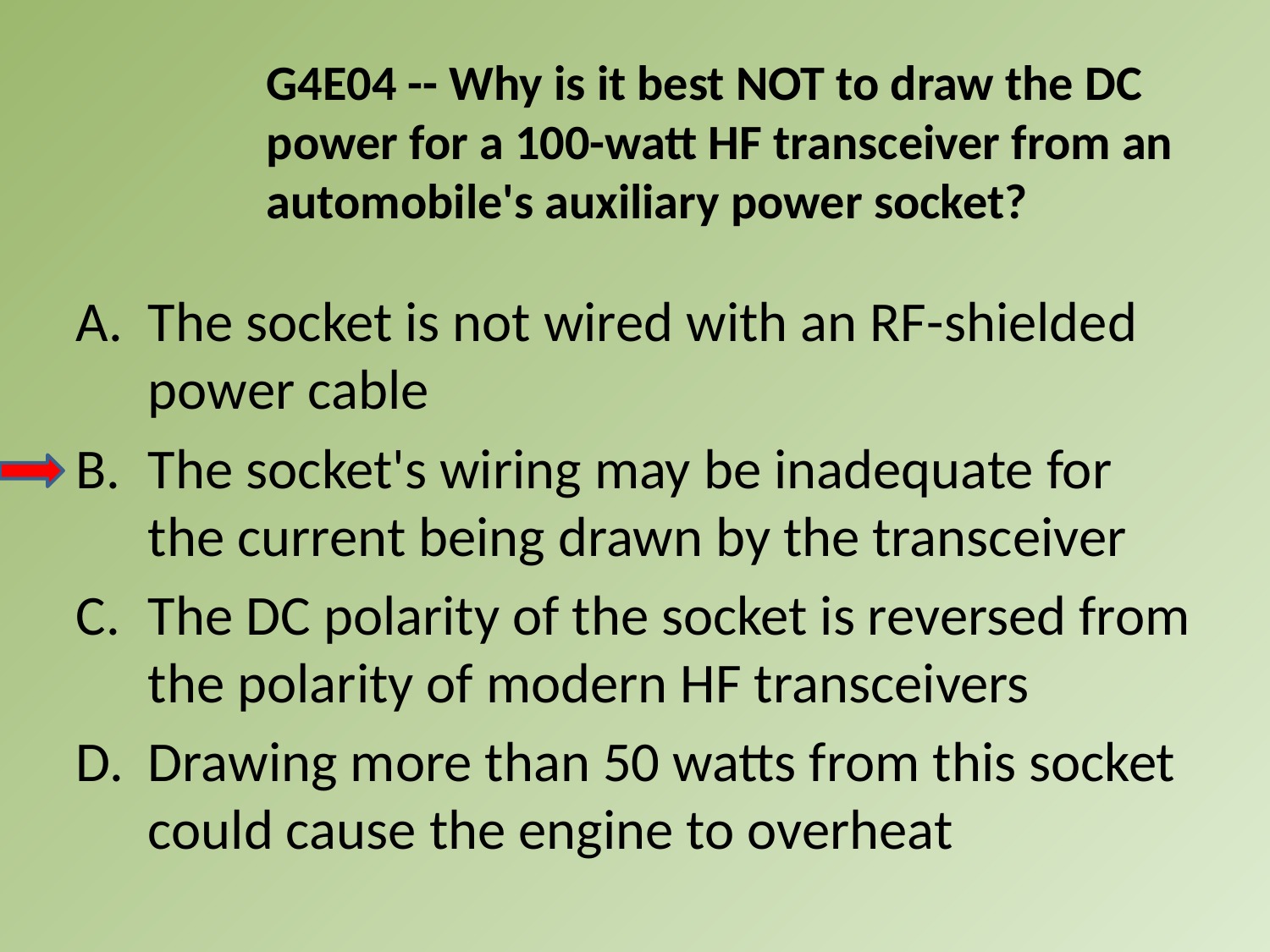

G4E04 -- Why is it best NOT to draw the DC power for a 100-watt HF transceiver from an automobile's auxiliary power socket?
A.	The socket is not wired with an RF-shielded power cable
B.	The socket's wiring may be inadequate for the current being drawn by the transceiver
C.	The DC polarity of the socket is reversed from the polarity of modern HF transceivers
D.	Drawing more than 50 watts from this socket could cause the engine to overheat